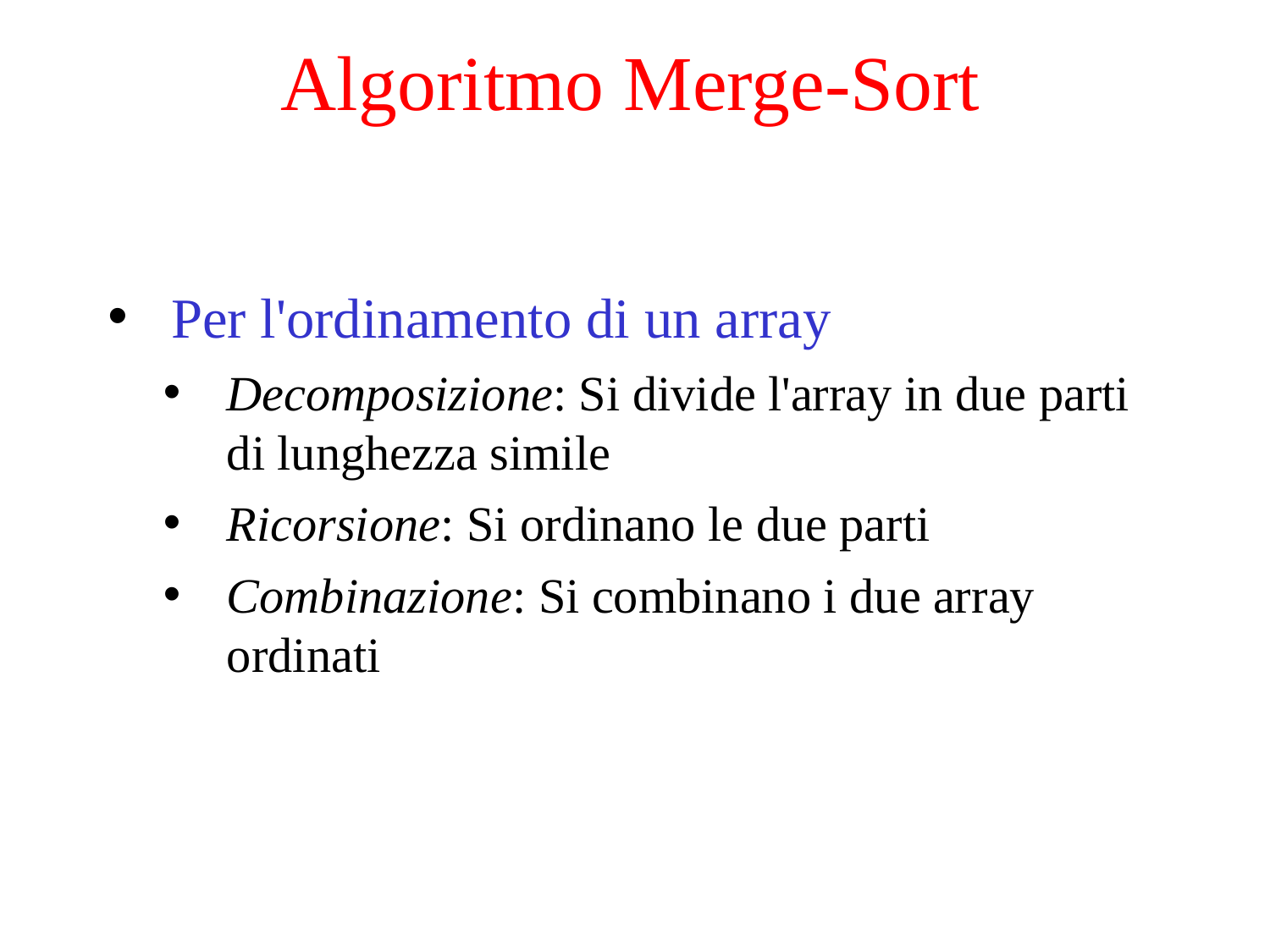

# Algoritmo Merge-Sort
Per l'ordinamento di un array
Decomposizione: Si divide l'array in due parti di lunghezza simile
Ricorsione: Si ordinano le due parti
Combinazione: Si combinano i due array ordinati